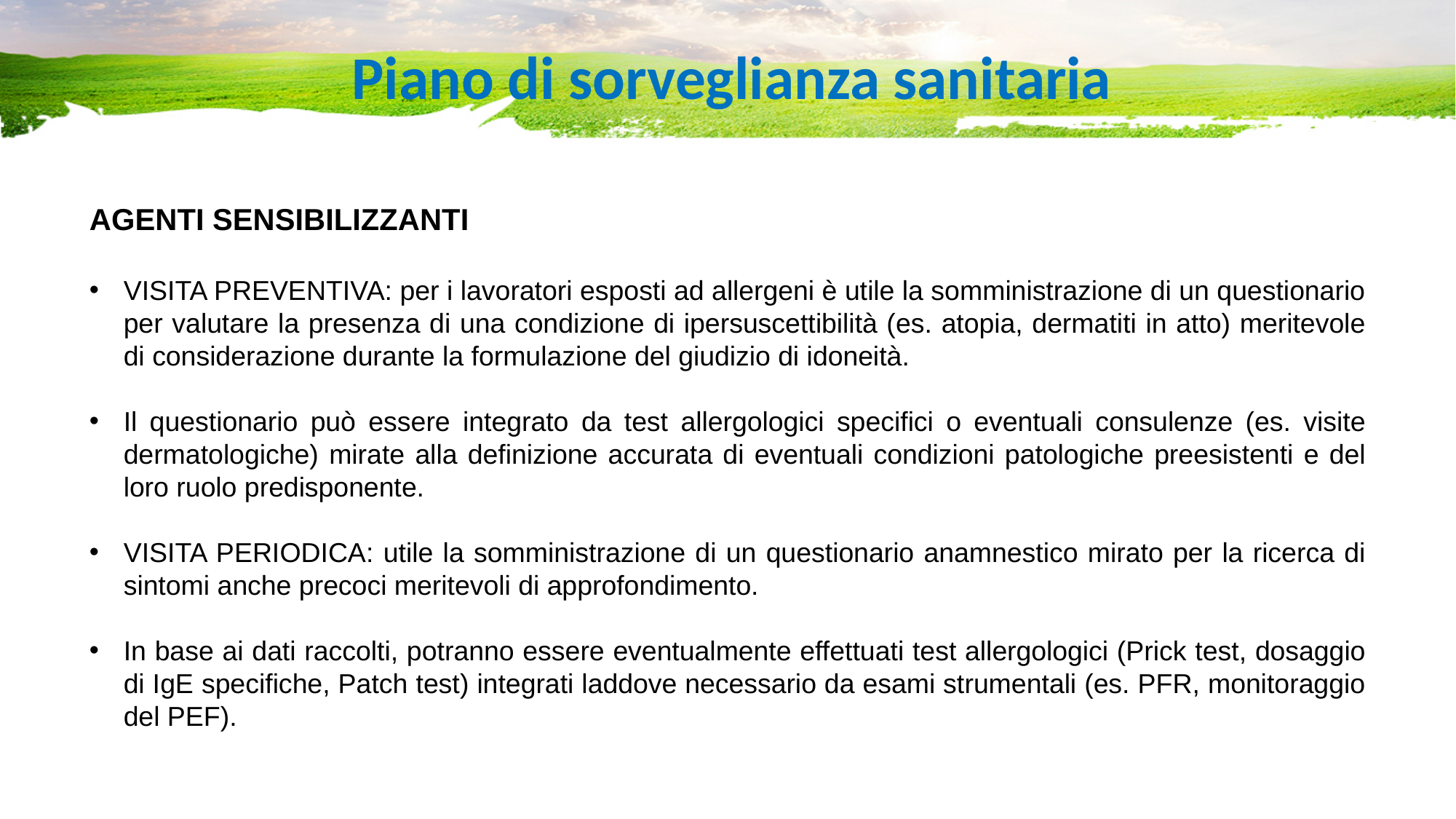

# Piano di sorveglianza sanitaria
AGENTI SENSIBILIZZANTI

VISITA PREVENTIVA: per i lavoratori esposti ad allergeni è utile la somministrazione di un questionario per valutare la presenza di una condizione di ipersuscettibilità (es. atopia, dermatiti in atto) meritevole di considerazione durante la formulazione del giudizio di idoneità.

Il questionario può essere integrato da test allergologici specifici o eventuali consulenze (es. visite dermatologiche) mirate alla definizione accurata di eventuali condizioni patologiche preesistenti e del loro ruolo predisponente.

VISITA PERIODICA: utile la somministrazione di un questionario anamnestico mirato per la ricerca di sintomi anche precoci meritevoli di approfondimento.

In base ai dati raccolti, potranno essere eventualmente effettuati test allergologici (Prick test, dosaggio di IgE specifiche, Patch test) integrati laddove necessario da esami strumentali (es. PFR, monitoraggio del PEF).